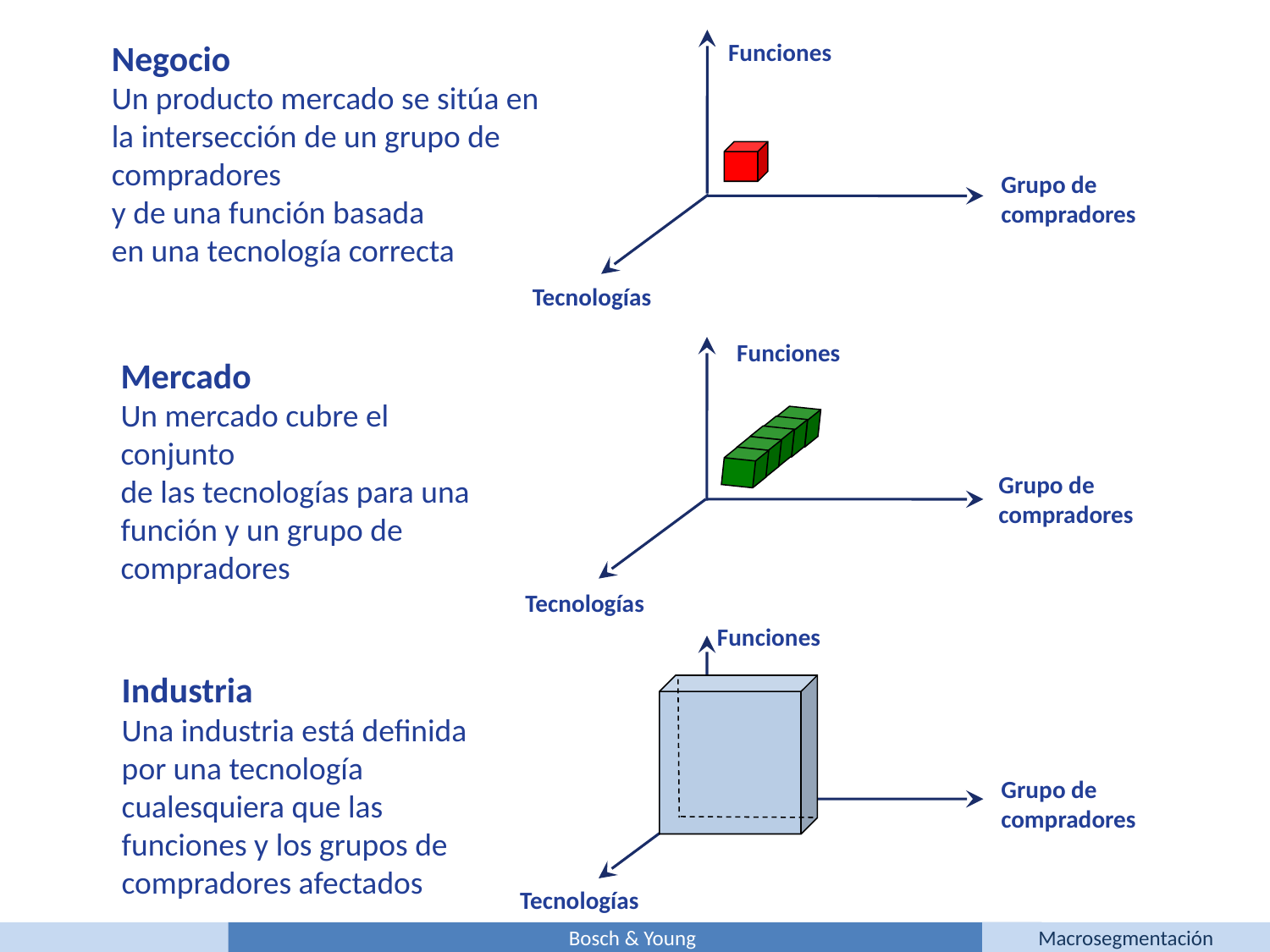

Negocio
Un producto mercado se sitúa en
la intersección de un grupo de compradores
y de una función basada
en una tecnología correcta

Funciones

Grupo de
compradores

Tecnologías

Funciones

Grupo de
compradores

Tecnologías
Mercado
Un mercado cubre el conjunto
de las tecnologías para una función y un grupo de compradores
Funciones

Grupo de
compradores

Tecnologías
Industria
Una industria está definida por una tecnología cualesquiera que las funciones y los grupos de compradores afectados

Bosch & Young
Macrosegmentación